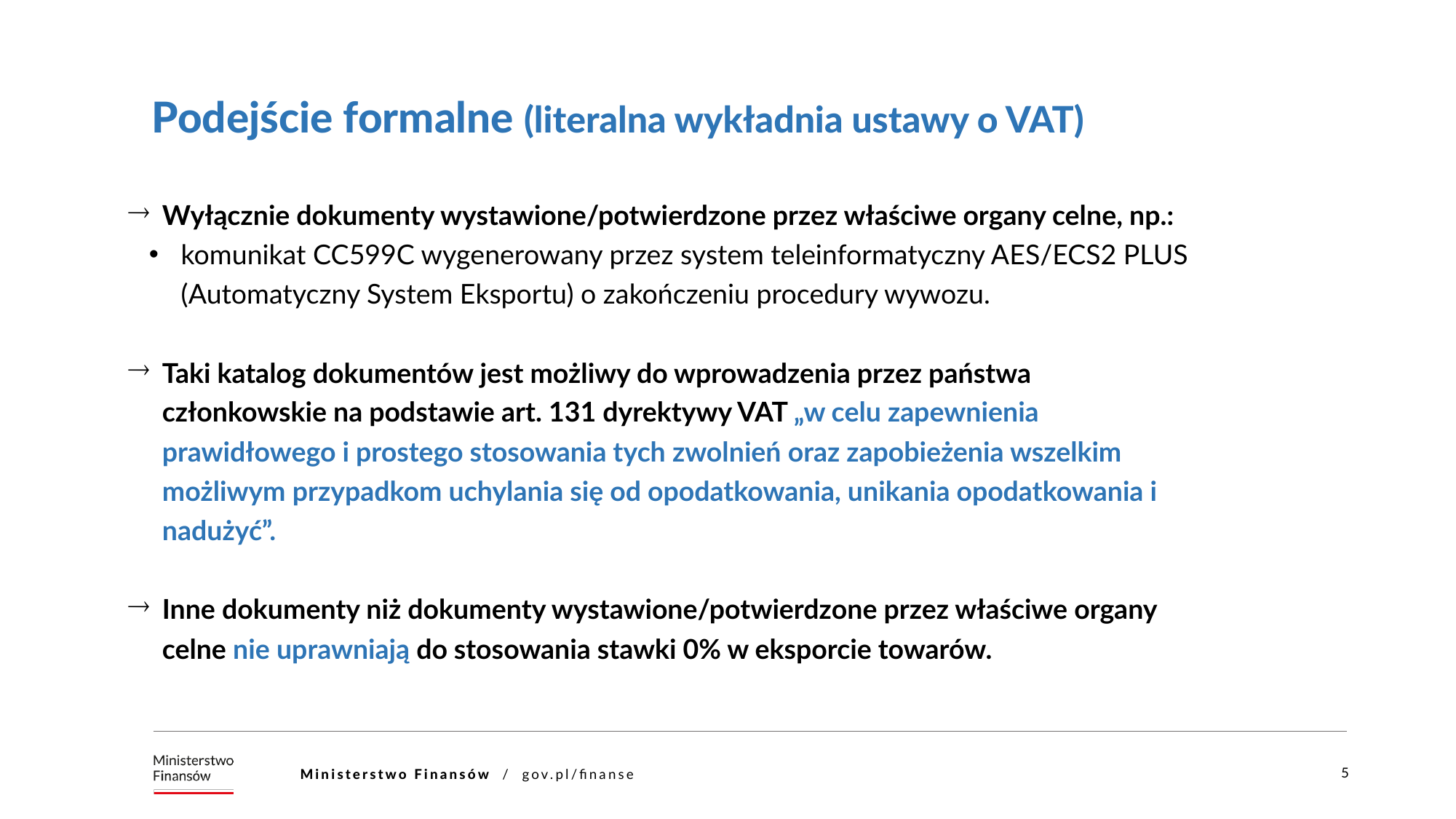

Podejście formalne (literalna wykładnia ustawy o VAT)
Wyłącznie dokumenty wystawione/potwierdzone przez właściwe organy celne, np.:
komunikat CC599C wygenerowany przez system teleinformatyczny AES/ECS2 PLUS (Automatyczny System Eksportu) o zakończeniu procedury wywozu.

Taki katalog dokumentów jest możliwy do wprowadzenia przez państwa członkowskie na podstawie art. 131 dyrektywy VAT „w celu zapewnienia prawidłowego i prostego stosowania tych zwolnień oraz zapobieżenia wszelkim możliwym przypadkom uchylania się od opodatkowania, unikania opodatkowania i nadużyć”.

Inne dokumenty niż dokumenty wystawione/potwierdzone przez właściwe organy celne nie uprawniają do stosowania stawki 0% w eksporcie towarów.